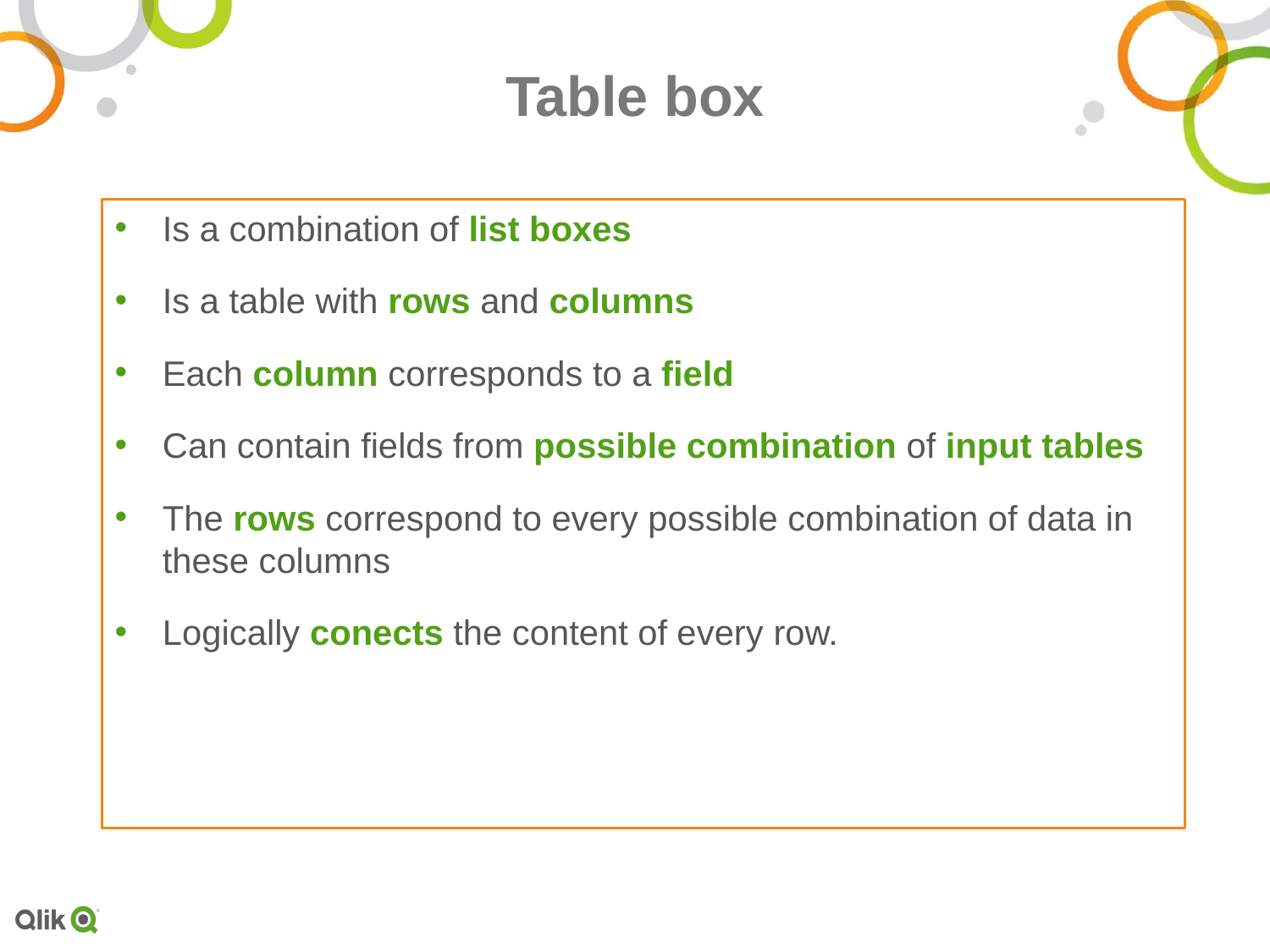

# Table box
Is a combination of list boxes
Is a table with rows and columns
Each column corresponds to a field
Can contain fields from possible combination of input tables
The rows correspond to every possible combination of data in these columns
Logically conects the content of every row.